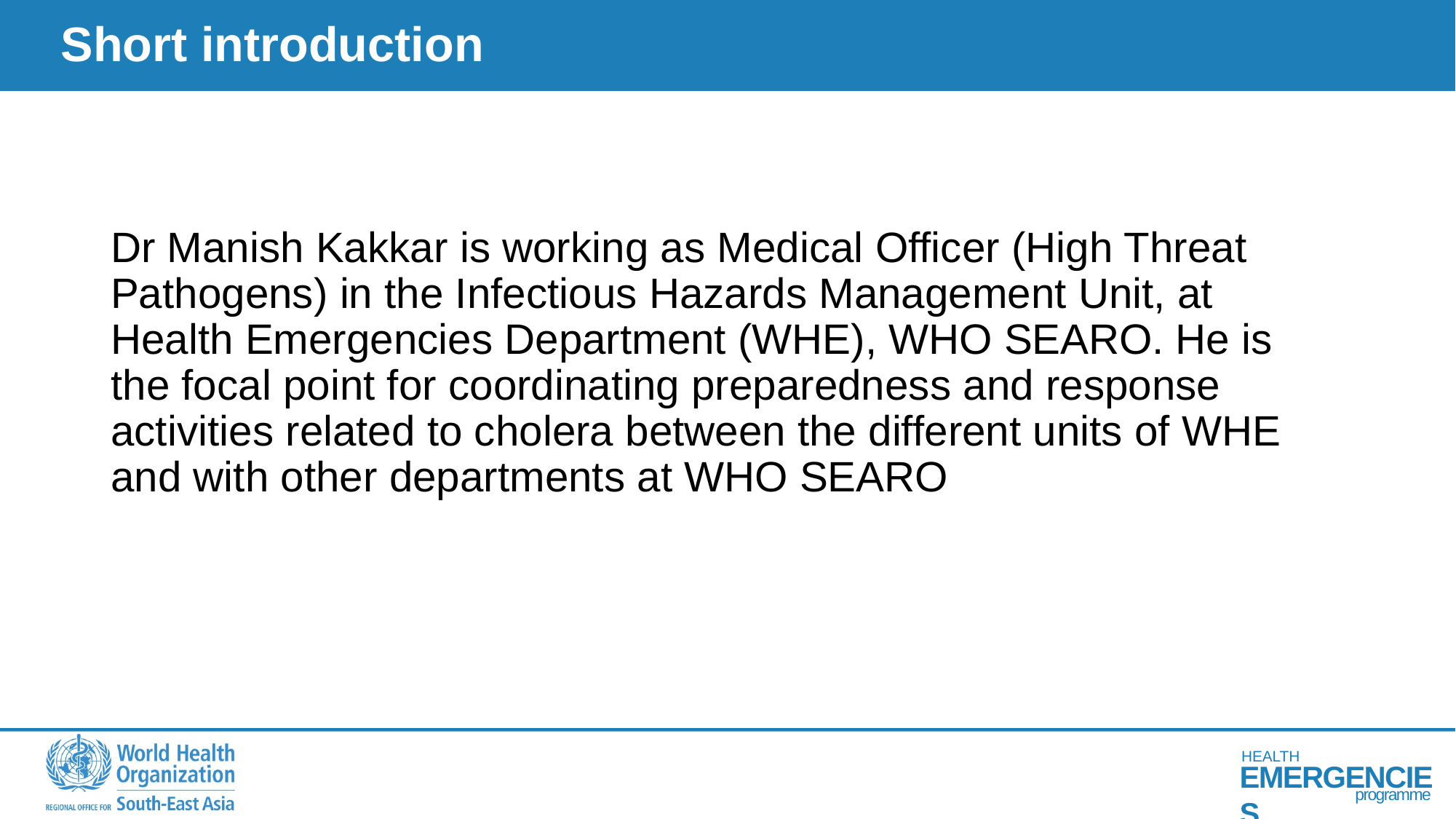

Short introduction
Dr Manish Kakkar is working as Medical Officer (High Threat Pathogens) in the Infectious Hazards Management Unit, at Health Emergencies Department (WHE), WHO SEARO. He is the focal point for coordinating preparedness and response activities related to cholera between the different units of WHE and with other departments at WHO SEARO